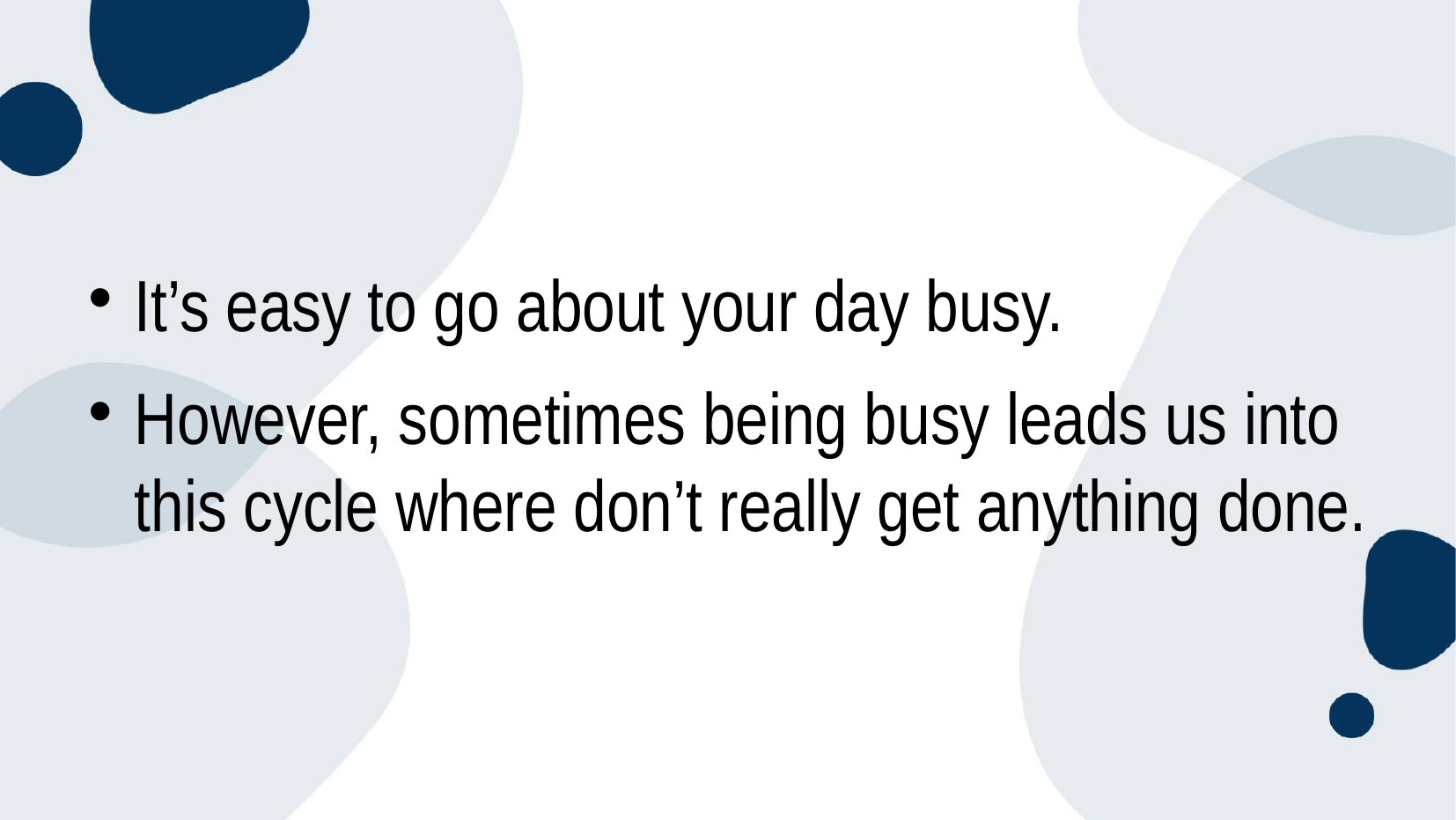

It’s easy to go about your day busy.
However, sometimes being busy leads us into this cycle where don’t really get anything done.